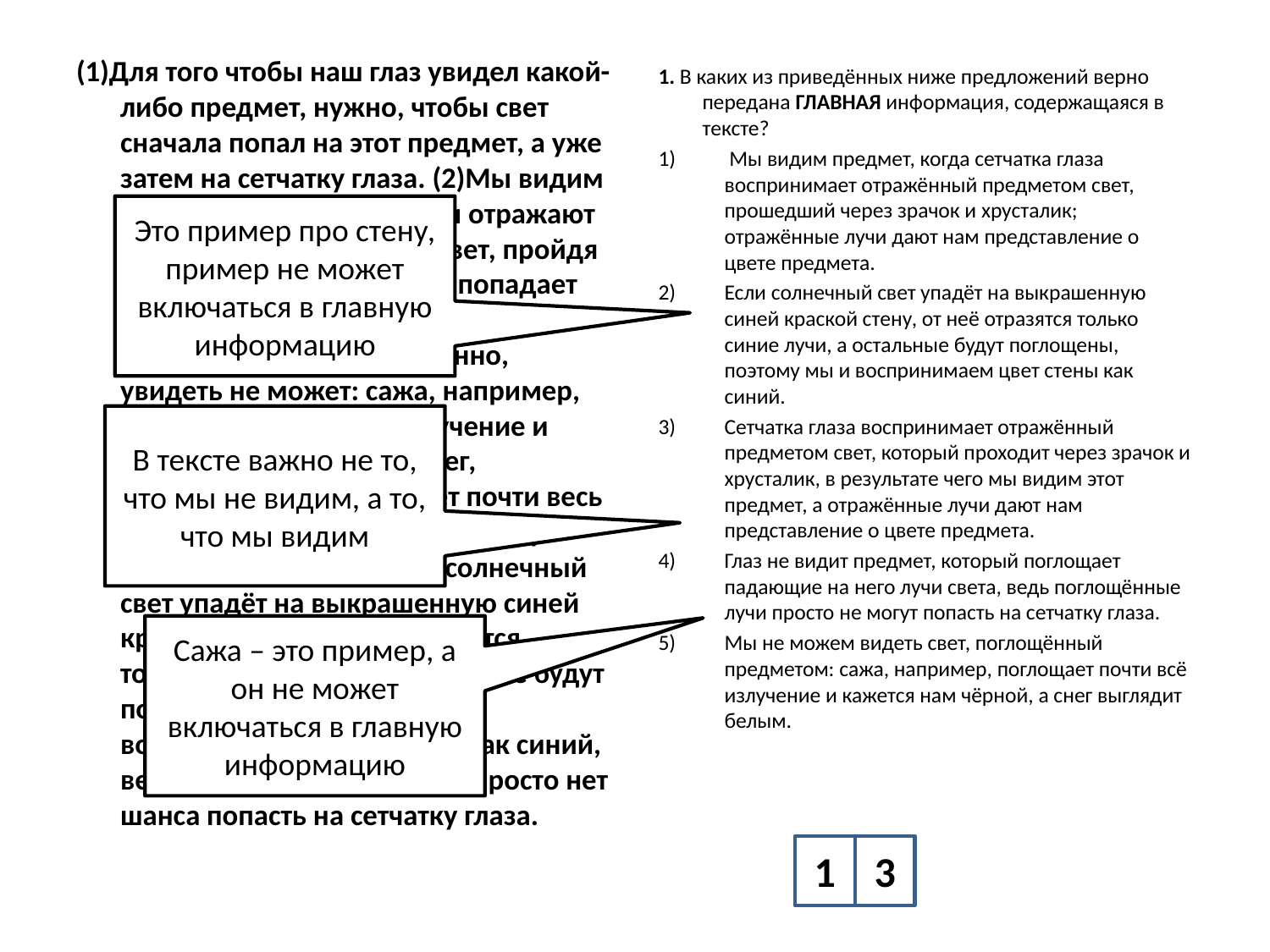

(1)Для того чтобы наш глаз увидел какой-либо предмет, нужно, чтобы свет сначала попал на этот предмет, а уже затем на сетчатку глаза. (2)Мы видим предметы, потому что они отражают свет, и этот отражённый свет, пройдя через зрачок и хрусталик, попадает на сетчатку; свет, поглощённый предметом, глаз, естественно, увидеть не может: сажа, например, поглощает почти всё излучение и кажется нам чёрной, а снег, <...>равномерно отражает почти весь падающий на него свет и потому выглядит белым. (З)Если солнечный свет упадёт на выкрашенную синей краской стену, от неё отразятся только синие лучи, а остальные будут поглощены, поэтому мы и воспринимаем цвет стены как синий, ведь у поглощённых лучей просто нет шанса попасть на сетчатку глаза.

1. В каких из приведённых ниже предложений верно передана ГЛАВНАЯ информация, содержащаяся в тексте?
 Мы видим предмет, когда сетчатка глаза воспринимает отражённый предметом свет, прошедший через зрачок и хрусталик; отражённые лучи дают нам представление о цвете предмета.
Если солнечный свет упадёт на выкрашенную синей краской стену, от неё отразятся только синие лучи, а остальные будут поглощены, поэтому мы и воспринимаем цвет стены как синий.
Сетчатка глаза воспринимает отражённый предметом свет, который проходит через зрачок и хрусталик, в результате чего мы видим этот предмет, а отражённые лучи дают нам представление о цвете предмета.
Глаз не видит предмет, который поглощает падающие на него лучи света, ведь поглощённые лучи просто не могут попасть на сетчатку глаза.
Мы не можем видеть свет, поглощённый предметом: сажа, например, поглощает поч­ти всё излучение и кажется нам чёрной, а снег выглядит белым.
Это пример про стену, пример не может включаться в главную информацию
В тексте важно не то, что мы не видим, а то, что мы видим
Сажа – это пример, а он не может включаться в главную информацию
1
3